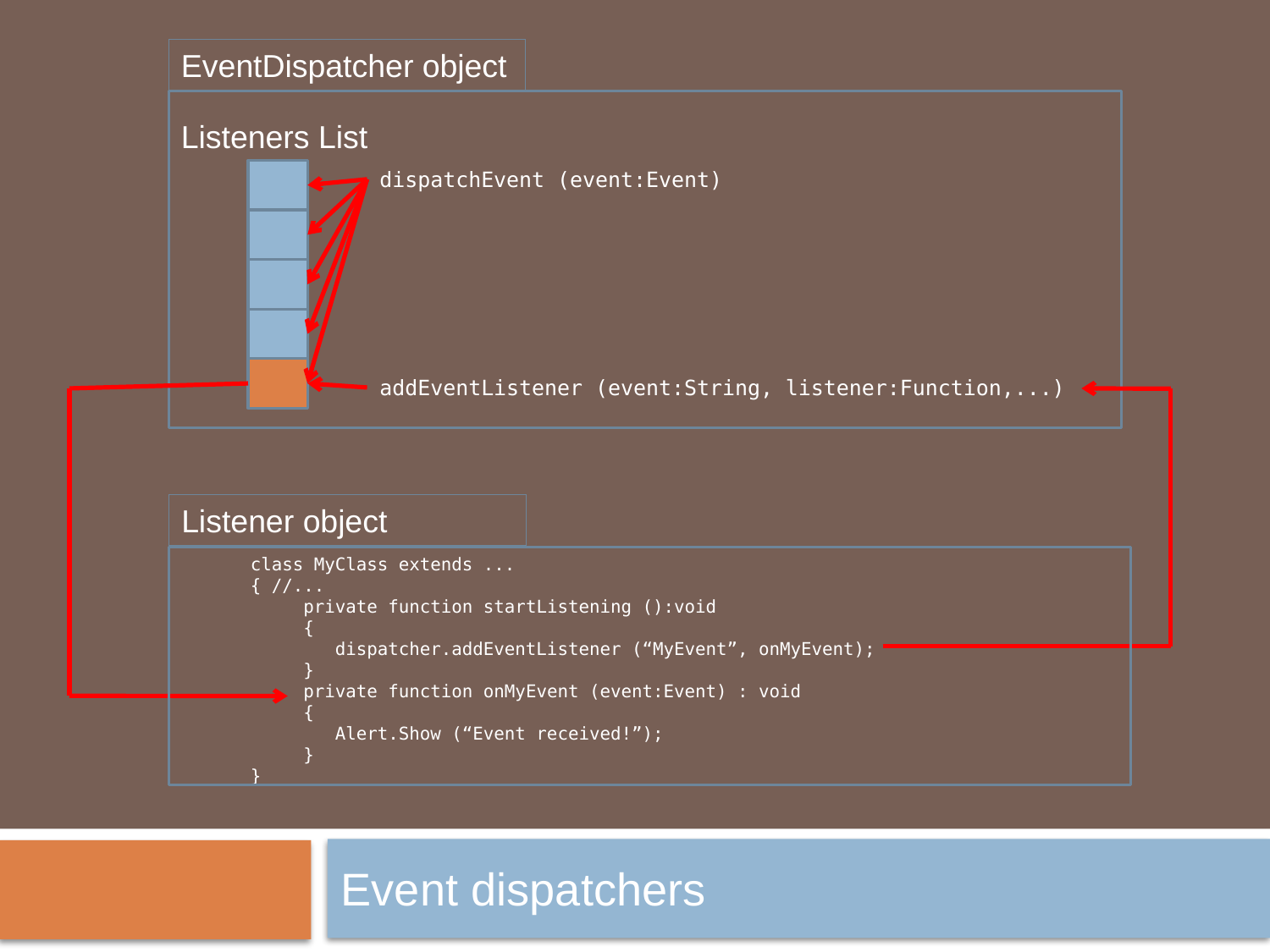

EventDispatcher object

Listeners List

dispatchEvent (event:Event)

addEventListener (event:String, listener:Function,...)
Listener object

class MyClass extends ...
{ //...
     private function startListening ():void
     {
        dispatcher.addEventListener (“MyEvent”, onMyEvent);
     }
     private function onMyEvent (event:Event) : void
     {
        Alert.Show (“Event received!”);
     }
}
Event dispatchers